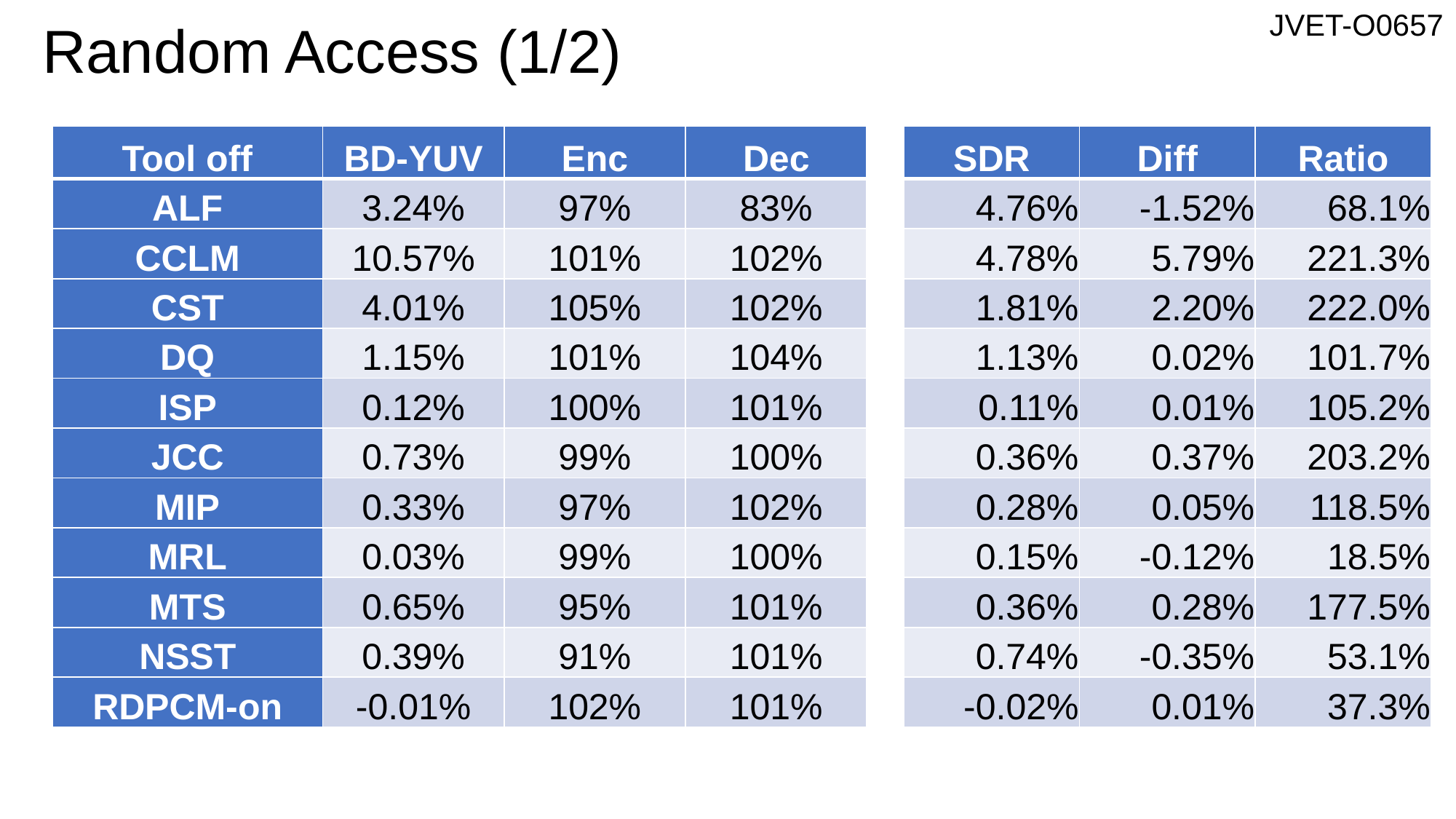

JVET-O0657
Random Access (1/2)
| Tool off | BD-YUV | Enc | Dec |
| --- | --- | --- | --- |
| ALF | 3.24% | 97% | 83% |
| CCLM | 10.57% | 101% | 102% |
| CST | 4.01% | 105% | 102% |
| DQ | 1.15% | 101% | 104% |
| ISP | 0.12% | 100% | 101% |
| JCC | 0.73% | 99% | 100% |
| MIP | 0.33% | 97% | 102% |
| MRL | 0.03% | 99% | 100% |
| MTS | 0.65% | 95% | 101% |
| NSST | 0.39% | 91% | 101% |
| RDPCM-on | -0.01% | 102% | 101% |
| SDR | Diff | Ratio |
| --- | --- | --- |
| 4.76% | -1.52% | 68.1% |
| 4.78% | 5.79% | 221.3% |
| 1.81% | 2.20% | 222.0% |
| 1.13% | 0.02% | 101.7% |
| 0.11% | 0.01% | 105.2% |
| 0.36% | 0.37% | 203.2% |
| 0.28% | 0.05% | 118.5% |
| 0.15% | -0.12% | 18.5% |
| 0.36% | 0.28% | 177.5% |
| 0.74% | -0.35% | 53.1% |
| -0.02% | 0.01% | 37.3% |